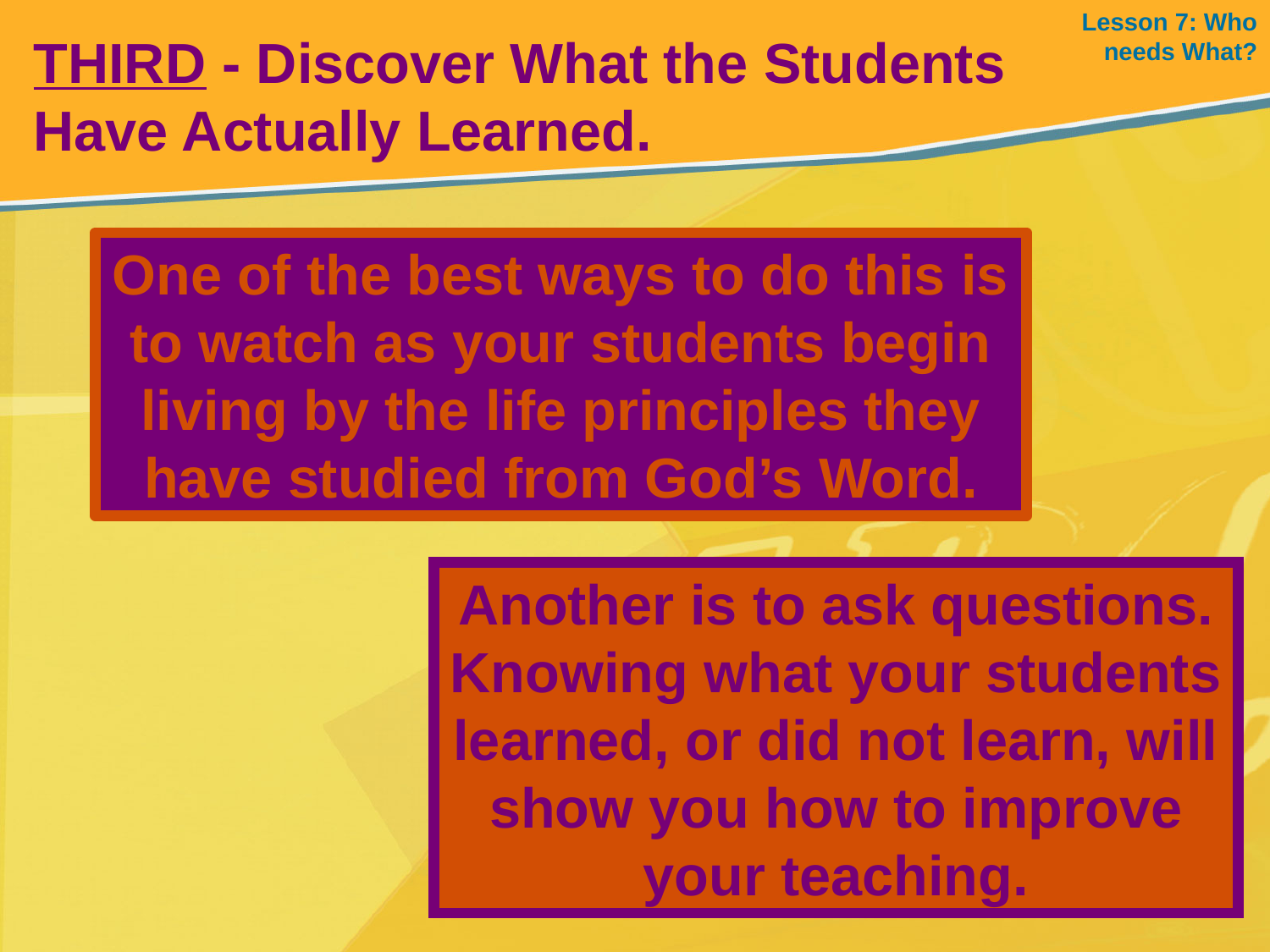

Lesson 7: Who needs What?
THIRD - Discover What the Students Have Actually Learned.
One of the best ways to do this is to watch as your students begin living by the life principles they have studied from God’s Word.
Another is to ask questions. Knowing what your students learned, or did not learn, will show you how to improve your teaching.